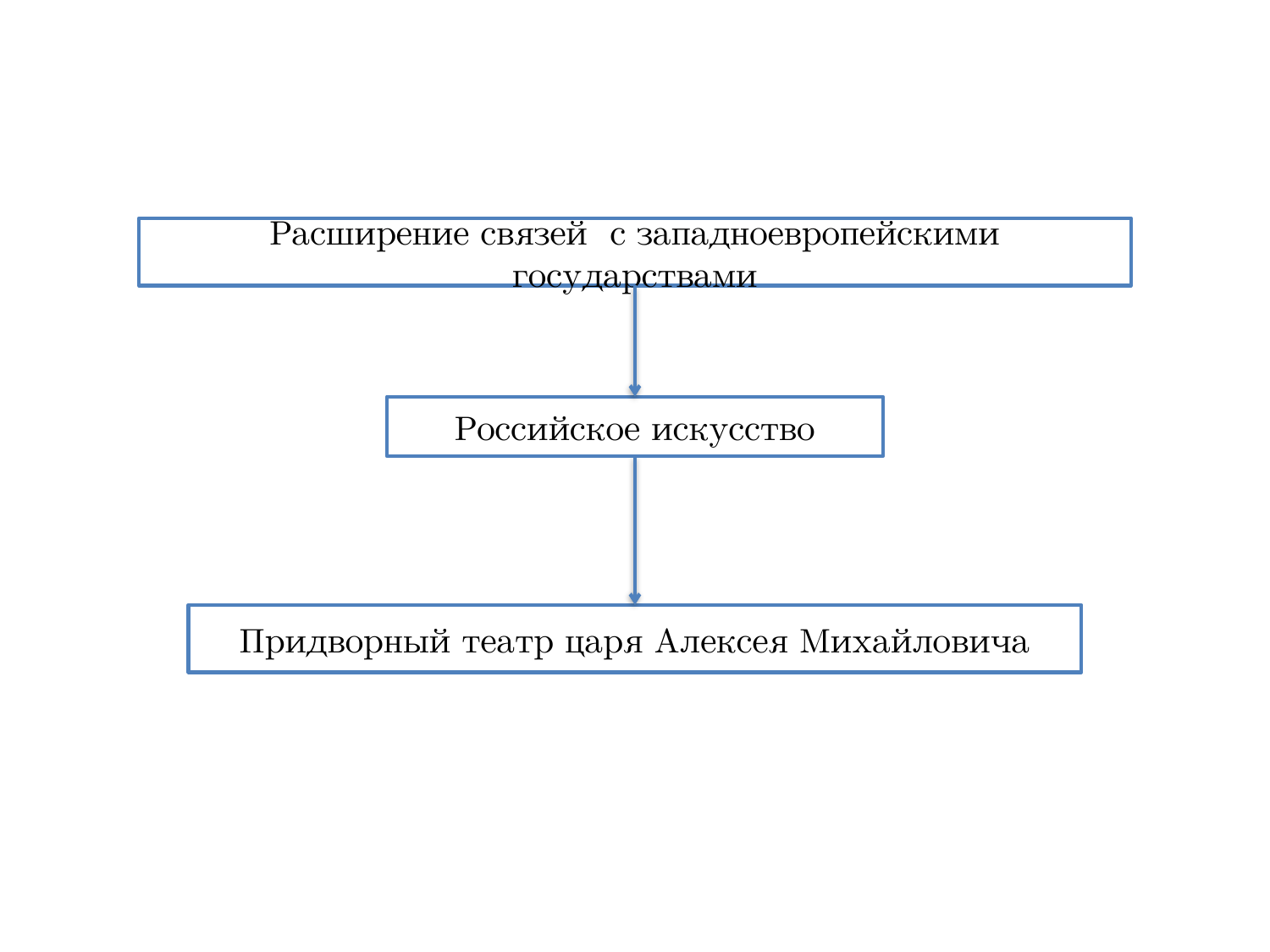

Расширение связей  с западноевропейскими государствами
Российское искусство
Придворный театр царя Алексея Михайловича